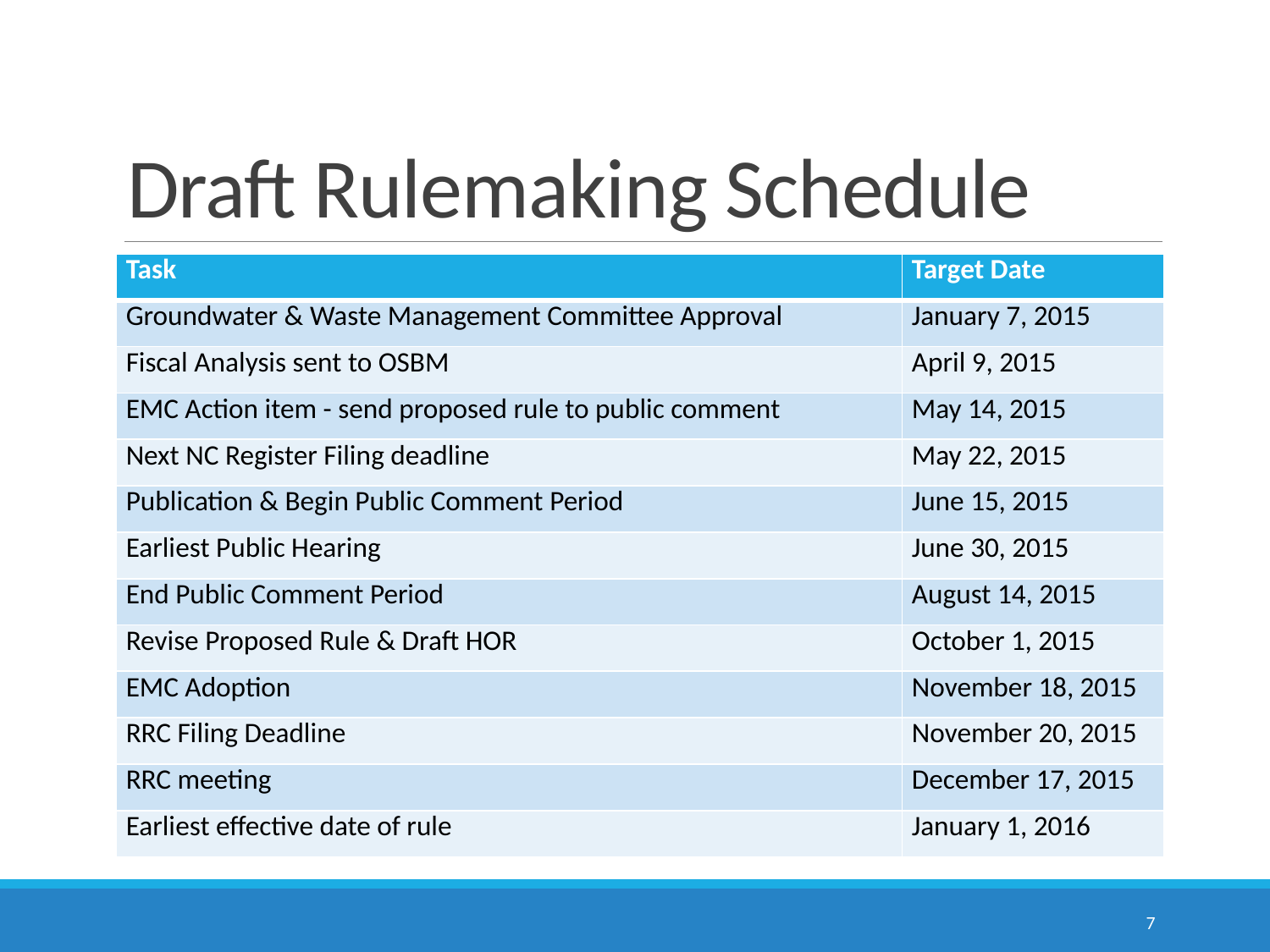

# Draft Rulemaking Schedule
| Task | Target Date |
| --- | --- |
| Groundwater & Waste Management Committee Approval | January 7, 2015 |
| Fiscal Analysis sent to OSBM | April 9, 2015 |
| EMC Action item - send proposed rule to public comment | May 14, 2015 |
| Next NC Register Filing deadline | May 22, 2015 |
| Publication & Begin Public Comment Period | June 15, 2015 |
| Earliest Public Hearing | June 30, 2015 |
| End Public Comment Period | August 14, 2015 |
| Revise Proposed Rule & Draft HOR | October 1, 2015 |
| EMC Adoption | November 18, 2015 |
| RRC Filing Deadline | November 20, 2015 |
| RRC meeting | December 17, 2015 |
| Earliest effective date of rule | January 1, 2016 |
7